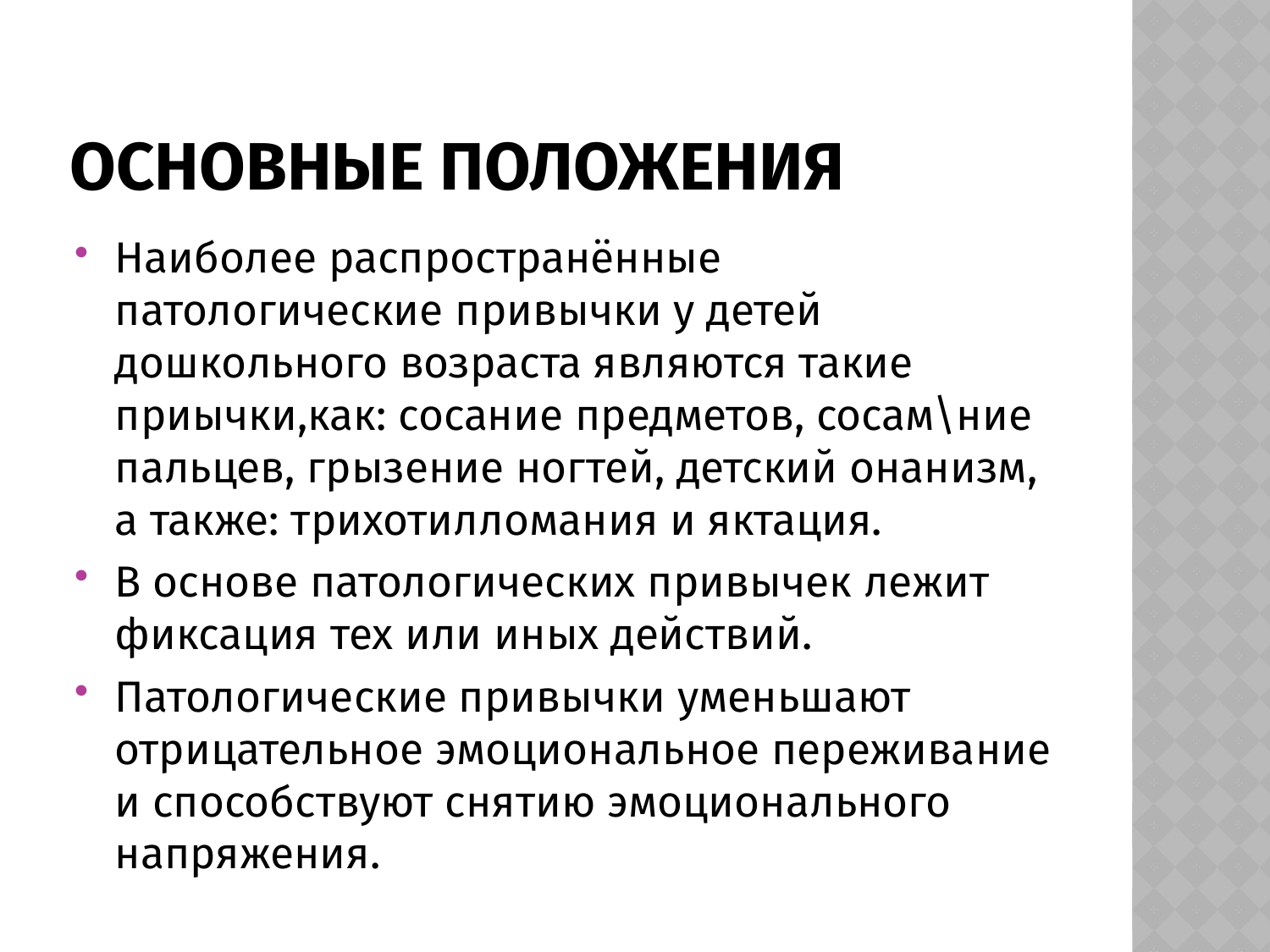

# Основные положения
Наиболее распространённые патологические привычки у детей дошкольного возраста являются такие приычки,как: сосание предметов, сосам\ние пальцев, грызение ногтей, детский онанизм, а также: трихотилломания и яктация.
В основе патологических привычек лежит фиксация тех или иных действий.
Патологические привычки уменьшают отрицательное эмоциональное переживание и способствуют снятию эмоционального напряжения.